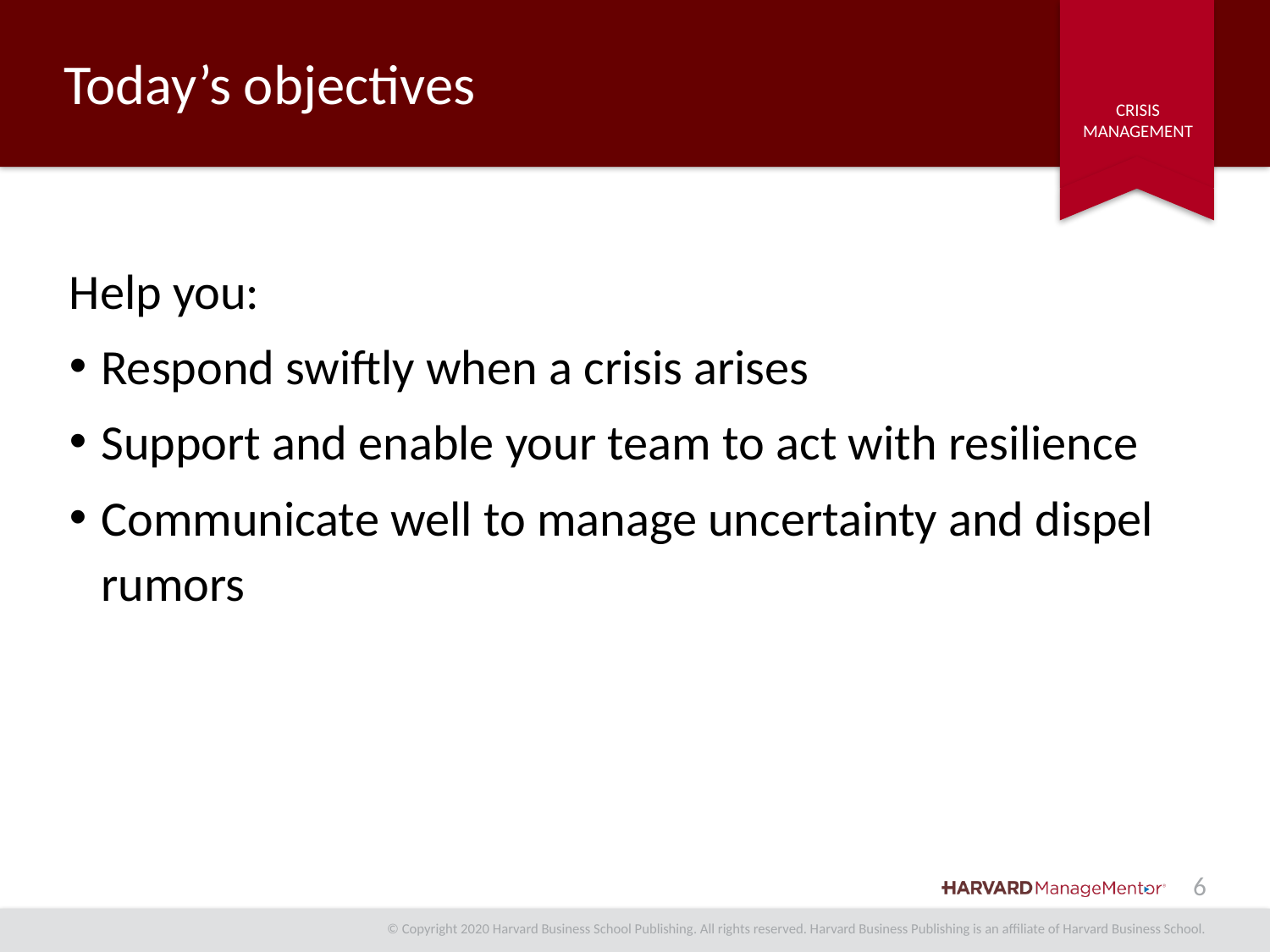

# Today’s objectives
Help you:
Respond swiftly when a crisis arises
Support and enable your team to act with resilience
Communicate well to manage uncertainty and dispel rumors